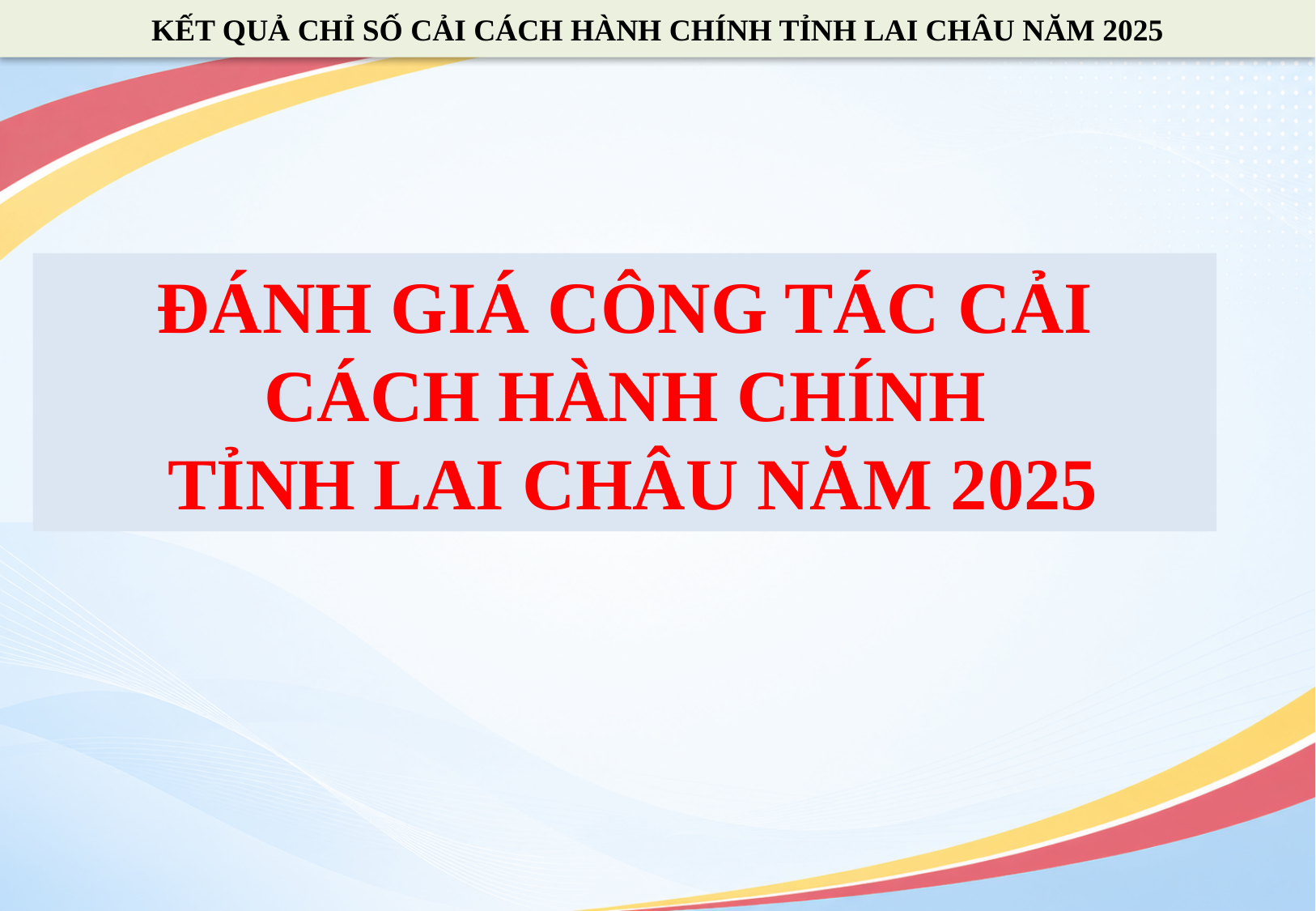

KẾT QUẢ CHỈ SỐ CẢI CÁCH HÀNH CHÍNH TỈNH LAI CHÂU NĂM 2025
# ĐÁNH GIÁ CÔNG TÁC CẢI CÁCH HÀNH CHÍNH TỈNH LAI CHÂU NĂM 2025